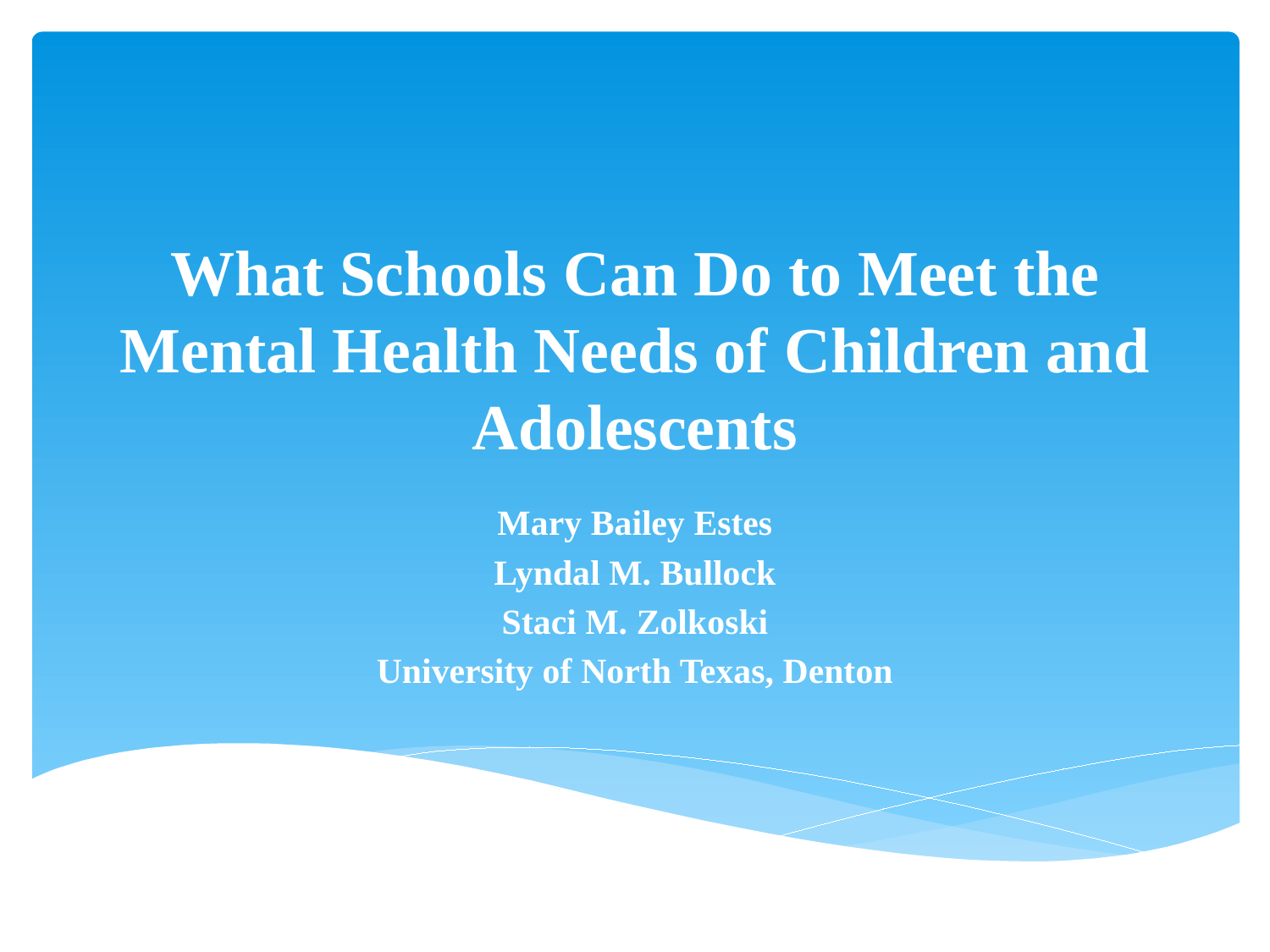

# What Schools Can Do to Meet the Mental Health Needs of Children and Adolescents
Mary Bailey Estes
Lyndal M. Bullock
Staci M. Zolkoski
University of North Texas, Denton